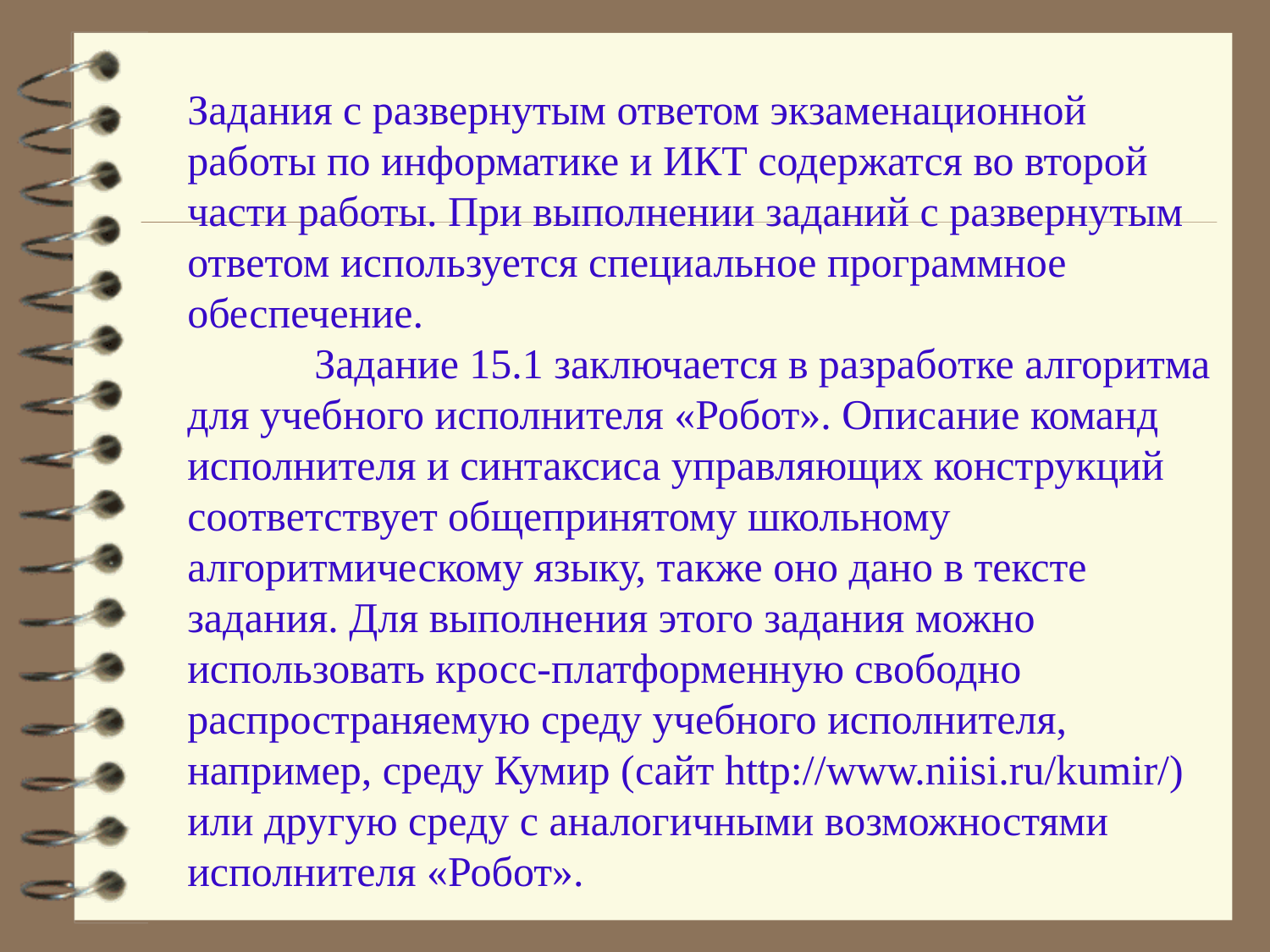

Задания с развернутым ответом экзаменационной работы по информатике и ИКТ содержатся во второй части работы. При выполнении заданий с развернутым ответом используется специальное программное обеспечение.
	Задание 15.1 заключается в разработке алгоритма для учебного исполнителя «Робот». Описание команд исполнителя и синтаксиса управляющих конструкций соответствует общепринятому школьному алгоритмическому языку, также оно дано в тексте задания. Для выполнения этого задания можно использовать кросс-платформенную свободно распространяемую среду учебного исполнителя, например, среду Кумир (сайт http://www.niisi.ru/kumir/) или другую среду с аналогичными возможностями исполнителя «Робот».